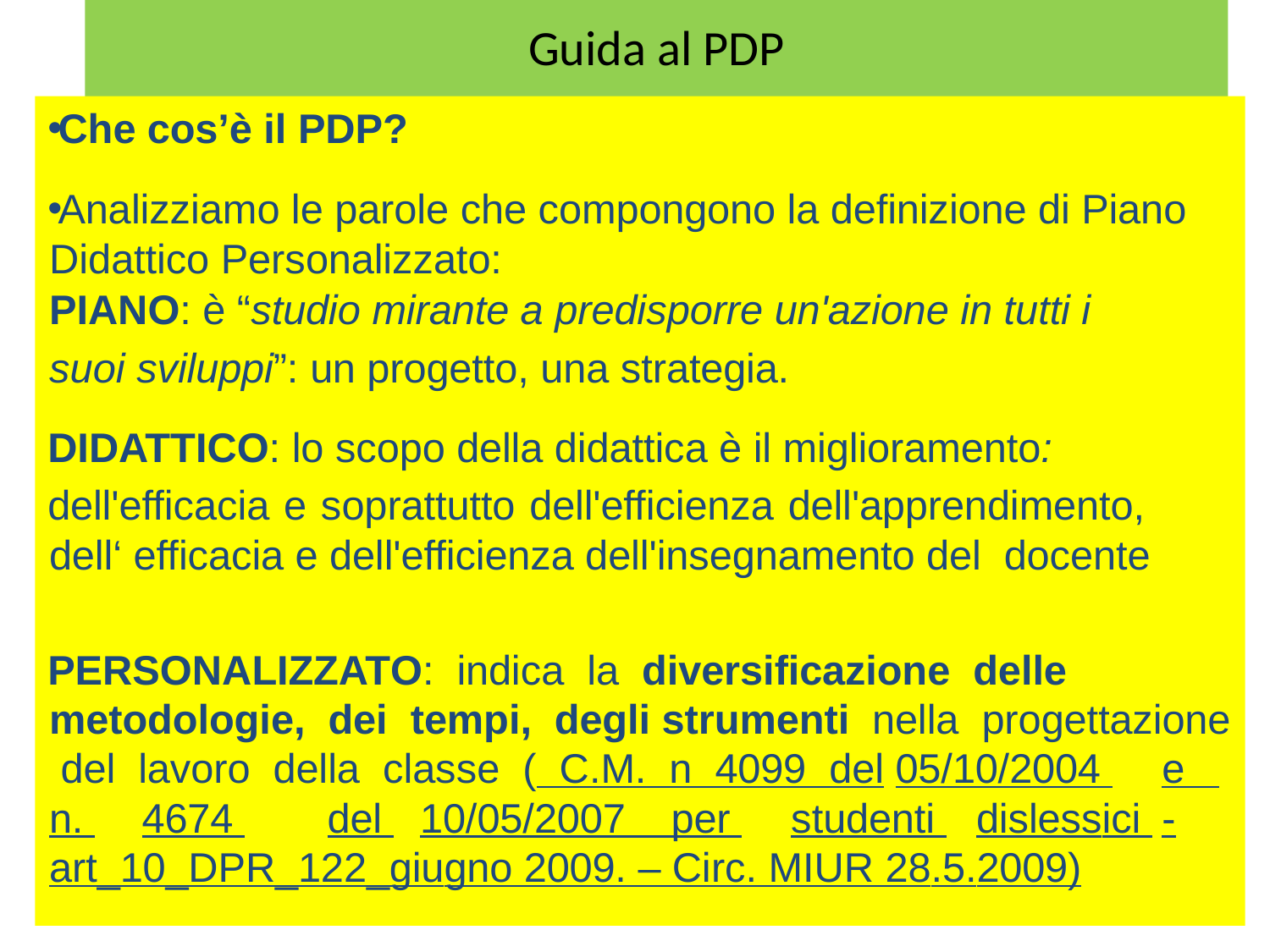

# Guida al PDP
Che cos’è il PDP?

Analizziamo le parole che compongono la definizione di Piano Didattico Personalizzato:

PIANO: è “studio mirante a predisporre un'azione in tutti i

suoi sviluppi”: un progetto, una strategia.

DIDATTICO: lo scopo della didattica è il miglioramento:
dell'efficacia e soprattutto dell'efficienza dell'apprendimento, dell‘ efficacia e dell'efficienza dell'insegnamento del  docente

PERSONALIZZATO:  indica  la  diversificazione  delle    metodologie,  dei  tempi,  degli strumenti  nella  progettazione  del  lavoro  della  classe  (  C.M.  n  4099  del 05/10/2004 	e    n. 	4674 	del 	10/05/2007    per 	studenti 	dislessici 	- art_10_DPR_122_giugno 2009. – Circ. MIUR 28.5.2009)